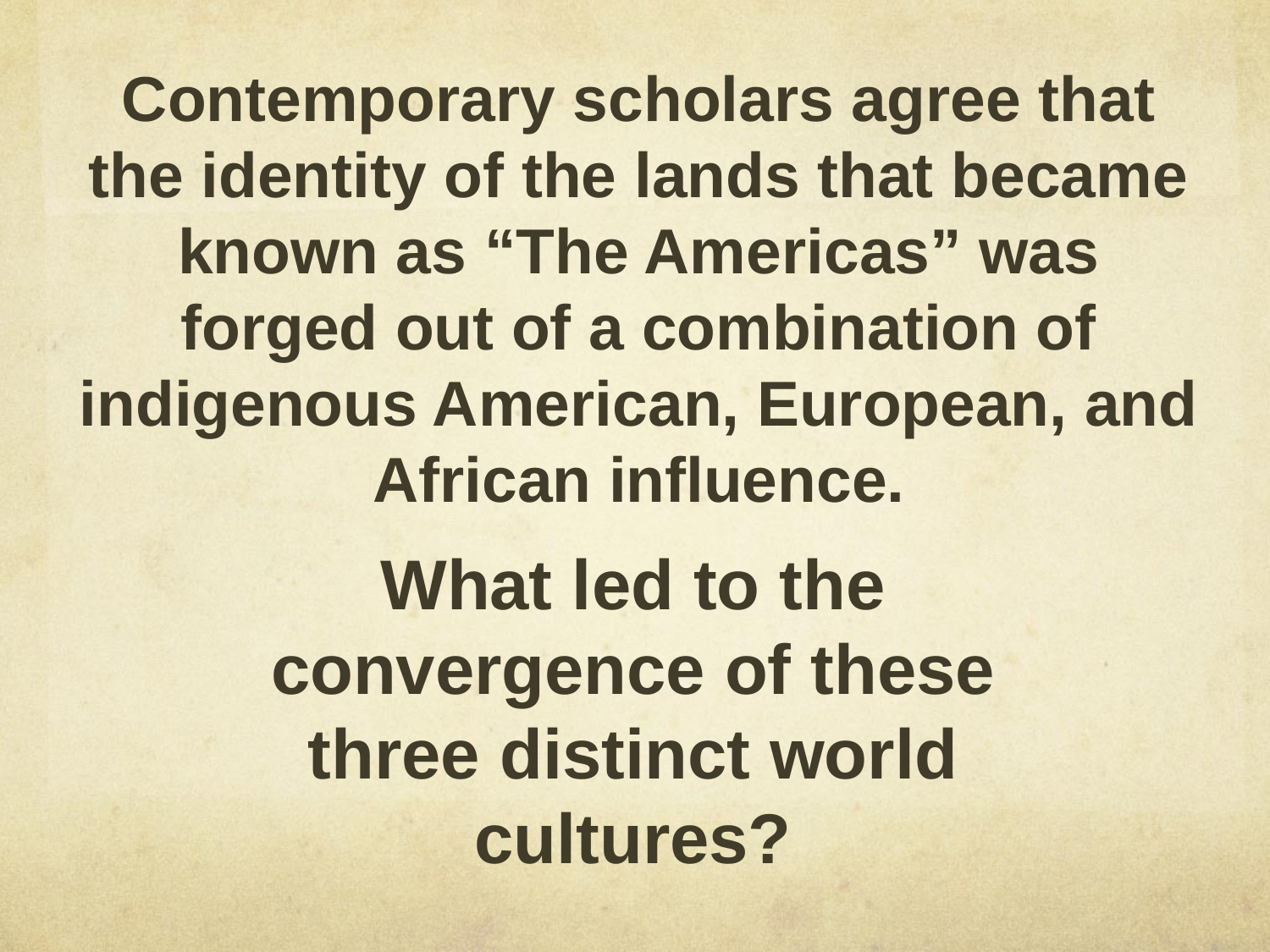

Contemporary scholars agree that the identity of the lands that became known as “The Americas” was forged out of a combination of indigenous American, European, and African influence.

What led to the convergence of these three distinct world cultures?